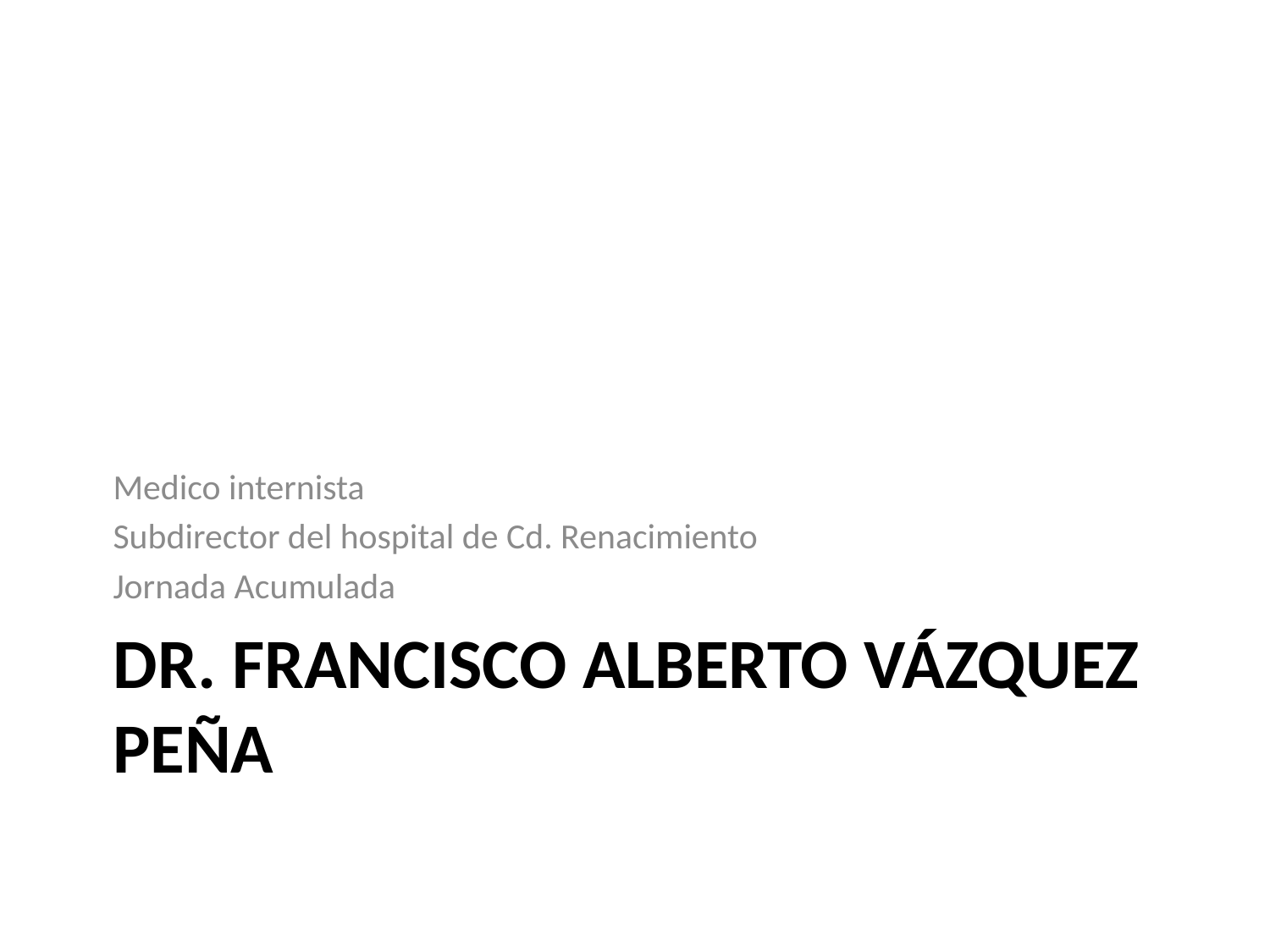

Medico internista
Subdirector del hospital de Cd. Renacimiento
Jornada Acumulada
# Dr. francisco alberto Vázquez peña